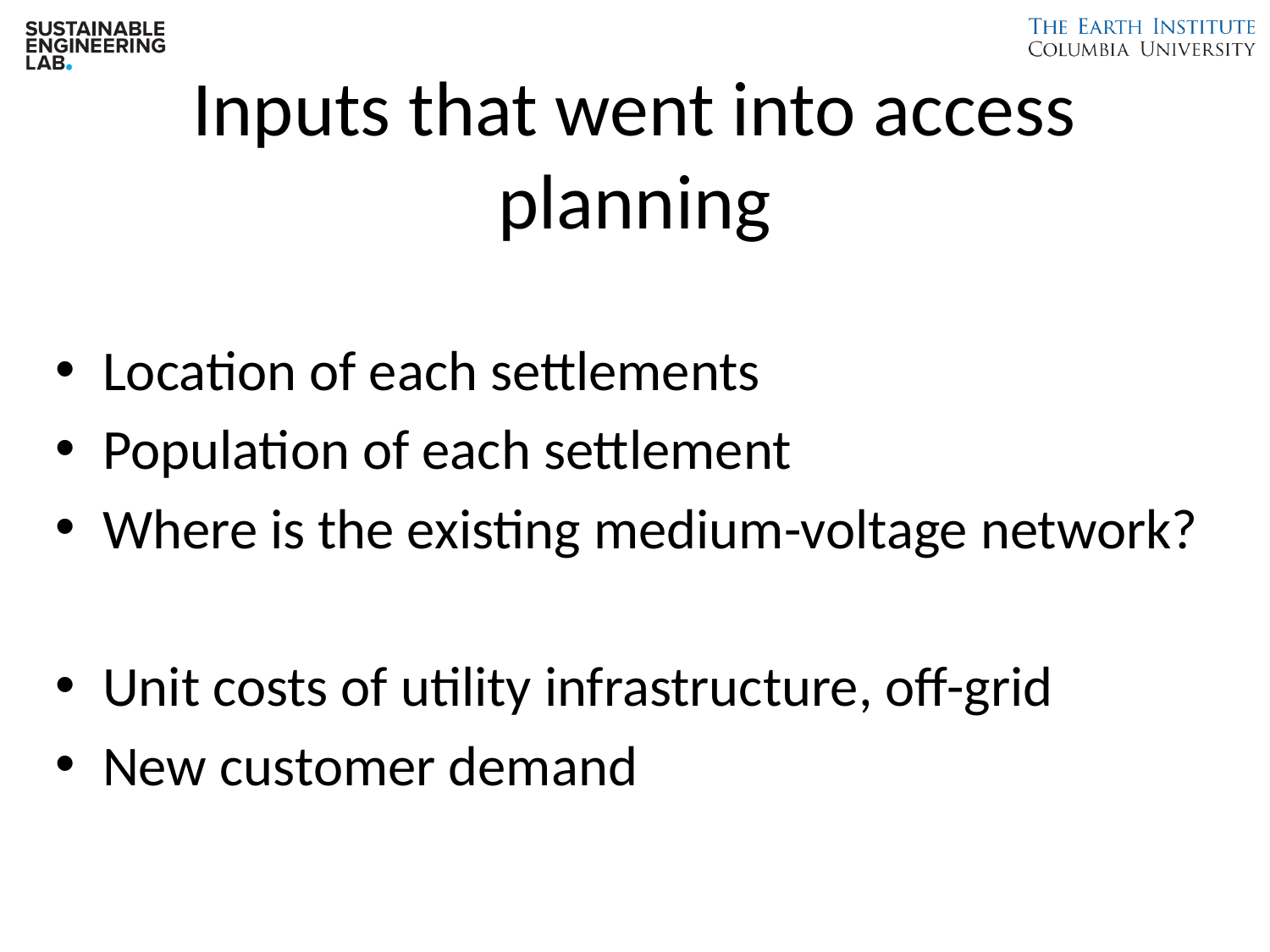

# Inputs that went into access planning
Location of each settlements
Population of each settlement
Where is the existing medium-voltage network?

Unit costs of utility infrastructure, off-grid
New customer demand